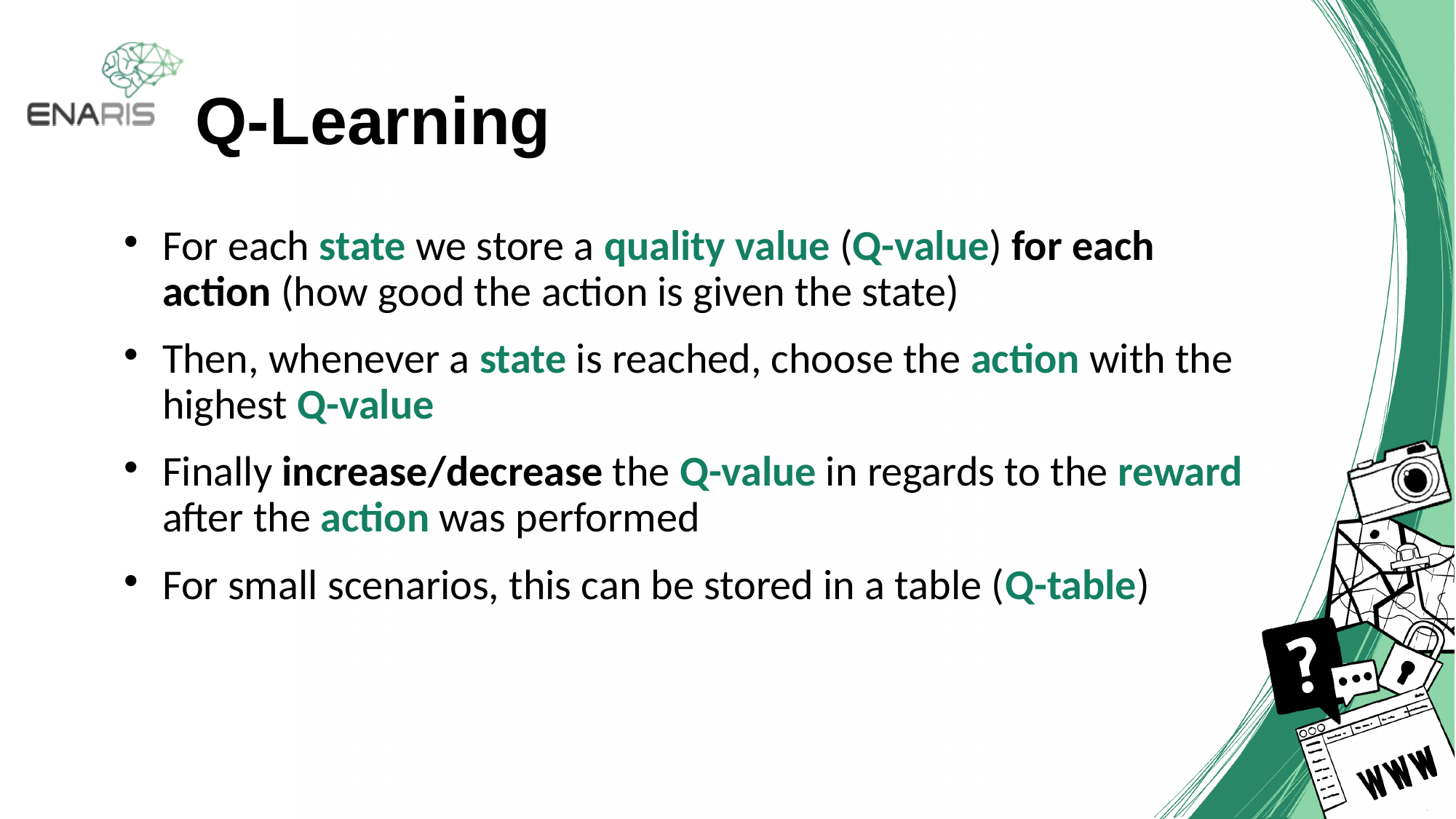

# Q-Learning
For each state we store a quality value (Q-value) for each action (how good the action is given the state)
Then, whenever a state is reached, choose the action with the highest Q-value
Finally increase/decrease the Q-value in regards to the reward after the action was performed
For small scenarios, this can be stored in a table (Q-table)